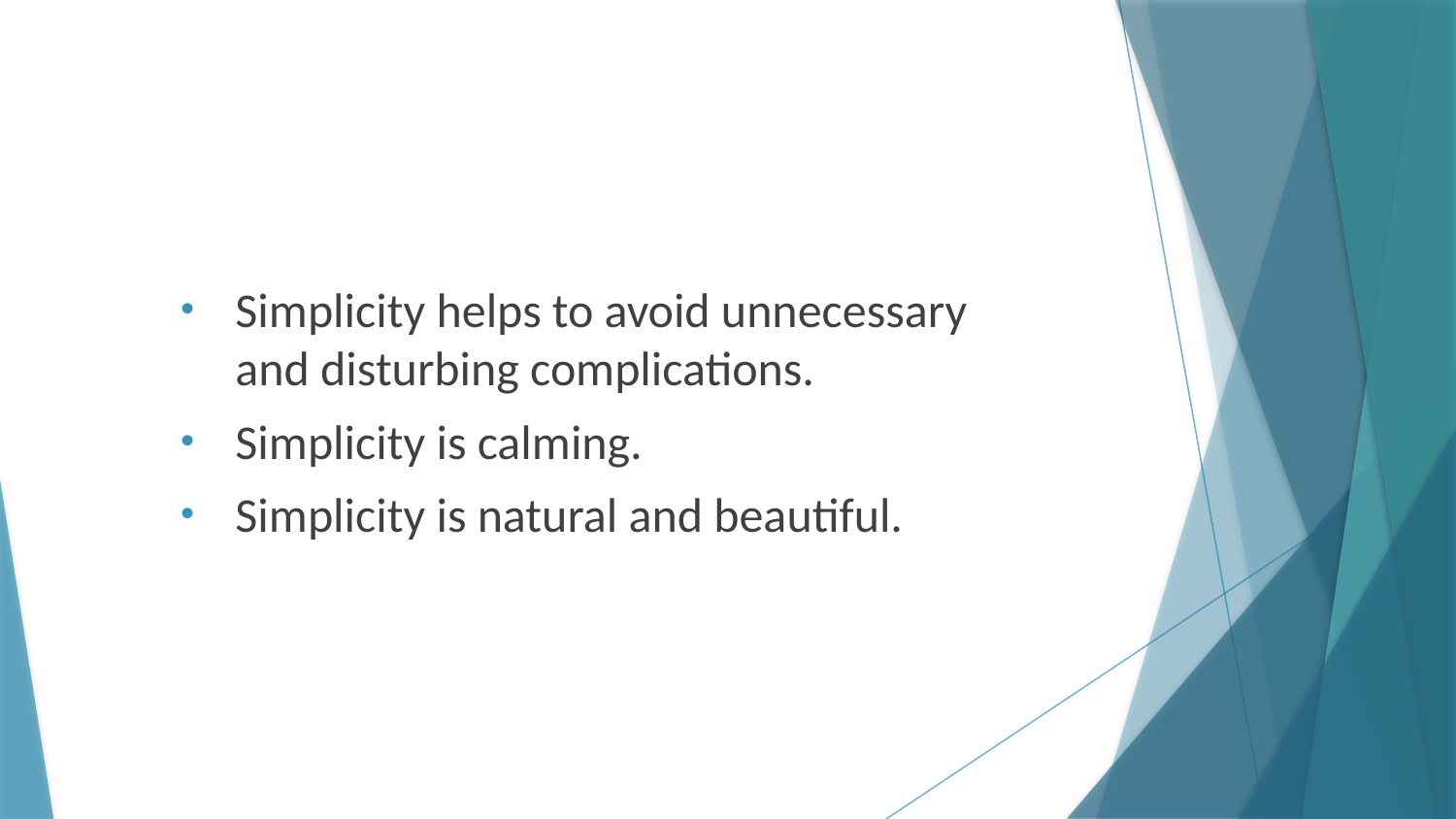

Simplicity helps to avoid unnecessary and disturbing complications.
Simplicity is calming.
Simplicity is natural and beautiful.